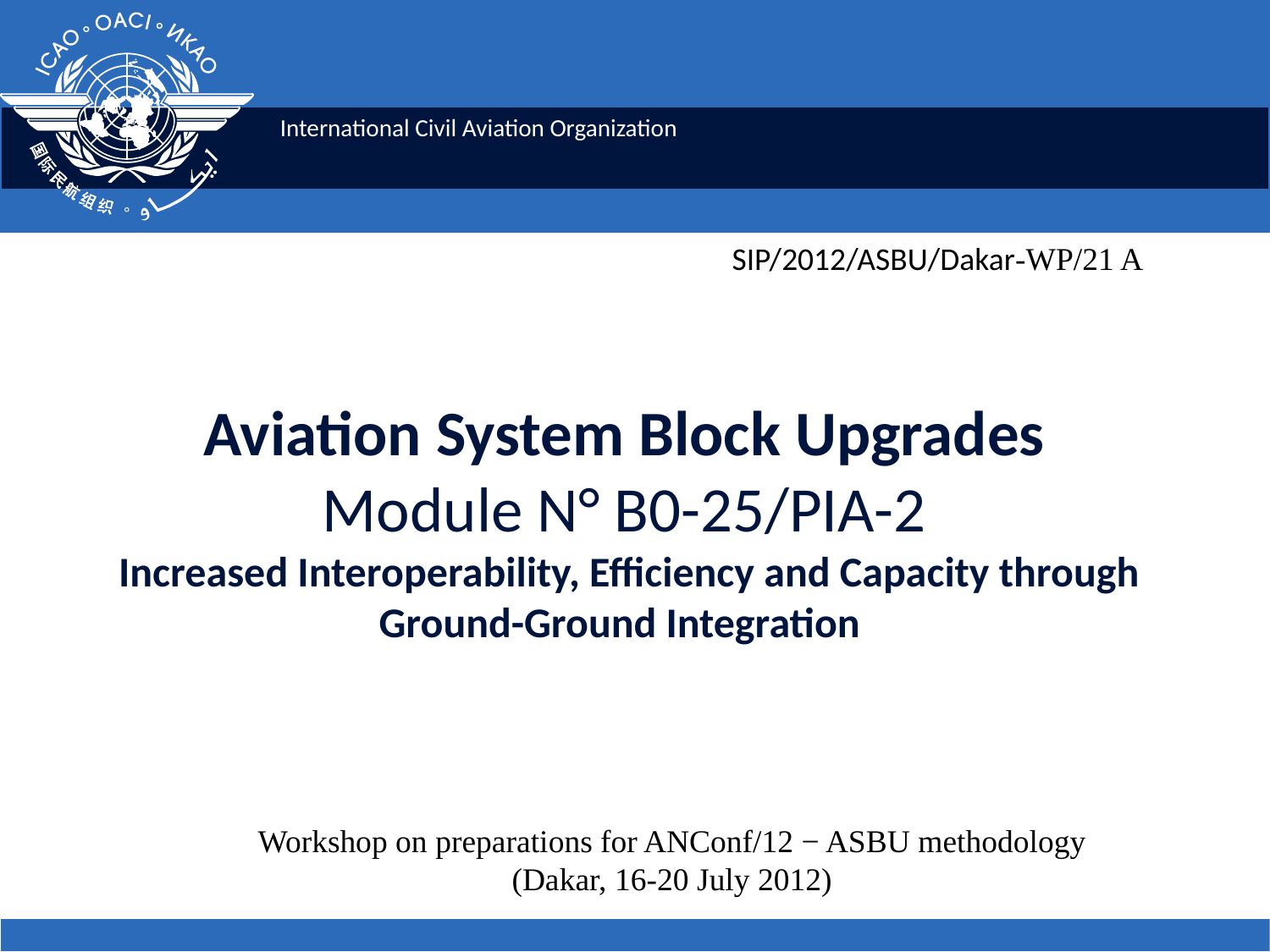

SIP/2012/ASBU/Dakar-WP/21 A
# Aviation System Block Upgrades Module N° B0-25/PIA-2 Increased Interoperability, Efficiency and Capacity through Ground-Ground Integration
Workshop on preparations for ANConf/12 − ASBU methodology
(Dakar, 16-20 July 2012)